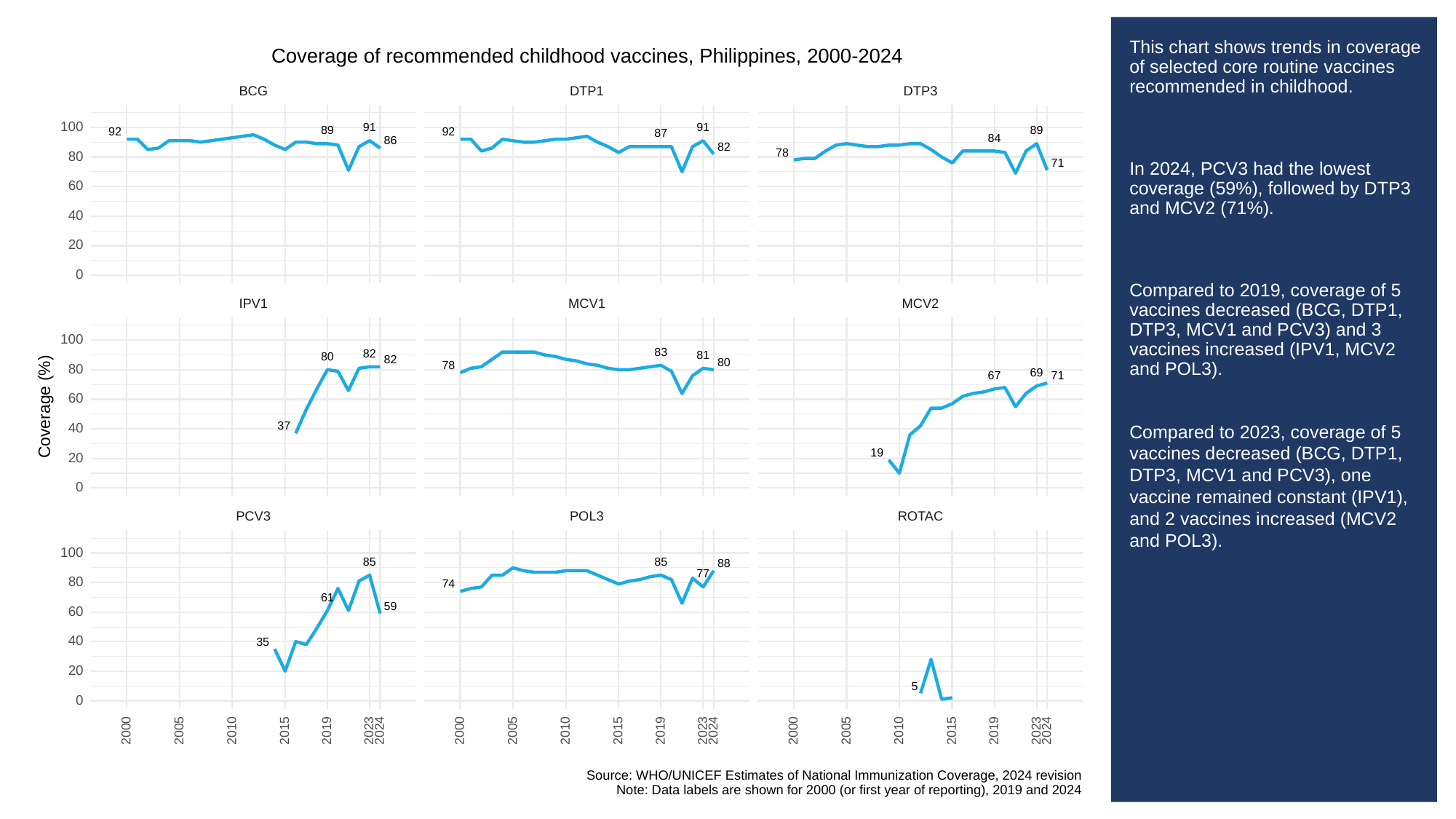

# This chart shows trends in coverage of selected core routine vaccines recommended in childhood.

In 2024, PCV3 had the lowest coverage (59%), followed by DTP3 and MCV2 (71%).

Compared to 2019, coverage of 5 vaccines decreased (BCG, DTP1, DTP3, MCV1 and PCV3) and 3 vaccines increased (IPV1, MCV2 and POL3).

Compared to 2023, coverage of 5 vaccines decreased (BCG, DTP1, DTP3, MCV1 and PCV3), one vaccine remained constant (IPV1), and 2 vaccines increased (MCV2 and POL3).

Coverage of recommended childhood vaccines, Philippines, 2000-2024
BCG
DTP3
DTP1

100
91
91
89
89

92
92
87
84

86

82

78
80

71

60

40

20

0

MCV1
MCV2
IPV1

100

83
82
81

80

82
80
78
80

69

67
71

60
Coverage (%)

37
40

19
20

0

POL3
PCV3
ROTAC

100

85
85
88

77

80
74

61

59
60

40
35

20

5

0

2023
2023
2023
2000
2005
2010
2015
2019
2024
2000
2005
2010
2015
2019
2024
2000
2005
2010
2015
2019
2024
Source: WHO/UNICEF Estimates of National Immunization Coverage, 2024 revision
Note: Data labels are shown for 2000 (or first year of reporting), 2019 and 2024